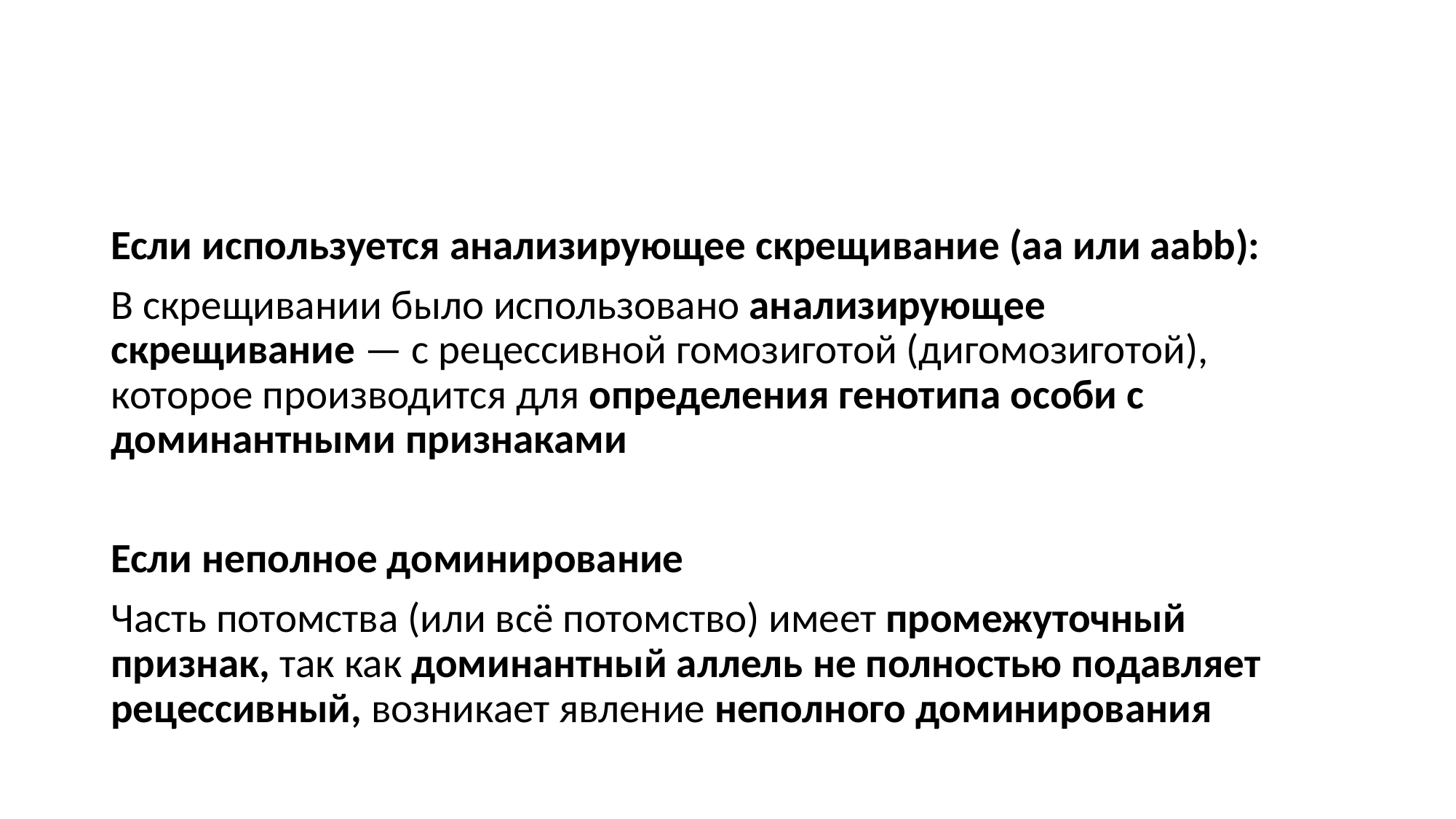

#
Если используется анализирующее скрещивание (aa или aabb):
В скрещивании было использовано анализирующее скрещивание — с рецессивной гомозиготой (дигомозиготой), которое производится для определения генотипа особи с доминантными признаками

Если неполное доминирование
Часть потомства (или всё потомство) имеет промежуточный признак, так как доминантный аллель не полностью подавляет рецессивный, возникает явление неполного доминирования